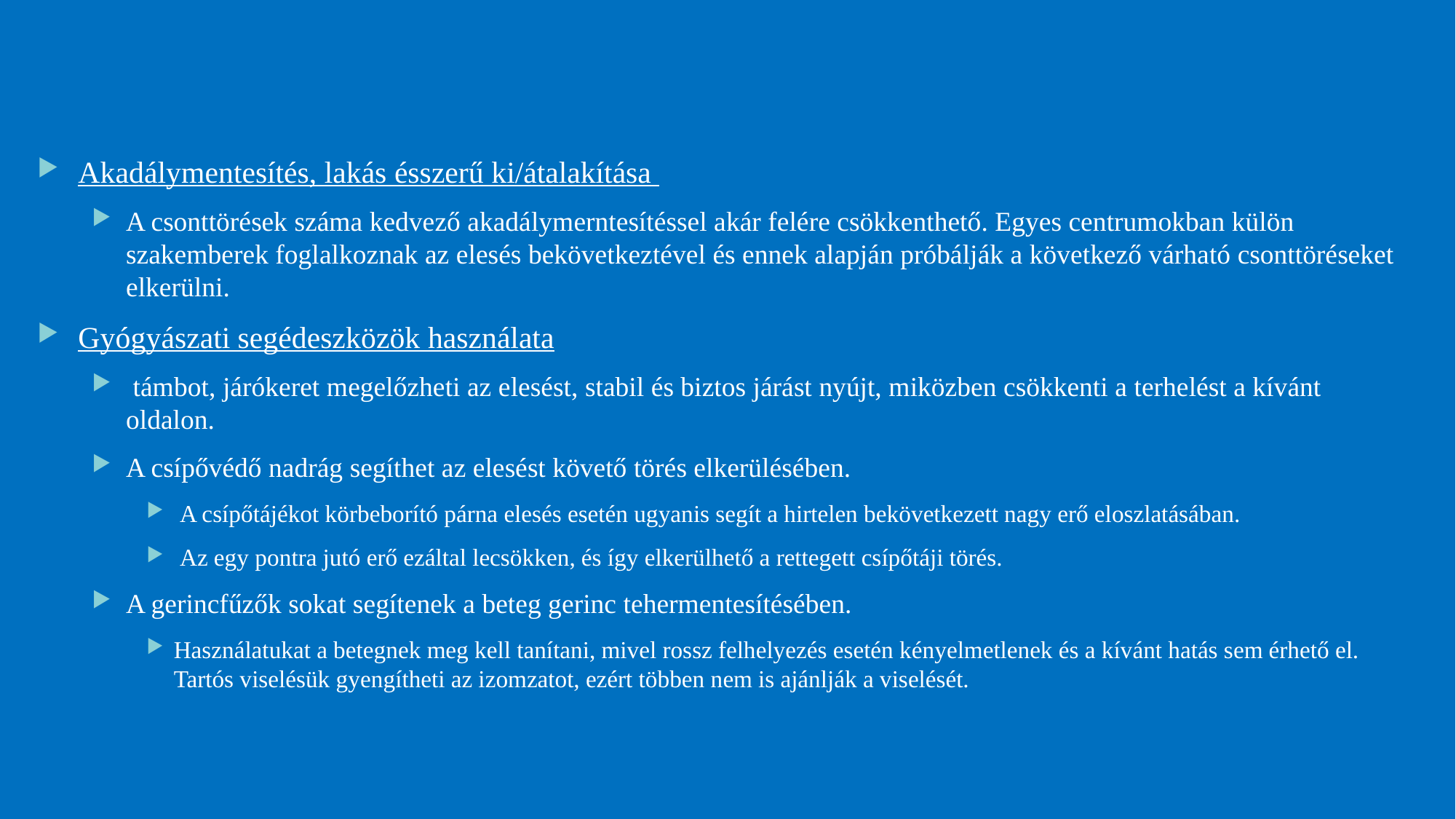

21
#
Akadálymentesítés, lakás ésszerű ki/átalakítása
A csonttörések száma kedvező akadálymerntesítéssel akár felére csökkenthető. Egyes centrumokban külön szakemberek foglalkoznak az elesés bekövetkeztével és ennek alapján próbálják a következő várható csonttöréseket elkerülni.
Gyógyászati segédeszközök használata
 támbot, járókeret megelőzheti az elesést, stabil és biztos járást nyújt, miközben csökkenti a terhelést a kívánt oldalon.
A csípővédő nadrág segíthet az elesést követő törés elkerülésében.
 A csípőtájékot körbeborító párna elesés esetén ugyanis segít a hirtelen bekövetkezett nagy erő eloszlatásában.
 Az egy pontra jutó erő ezáltal lecsökken, és így elkerülhető a rettegett csípőtáji törés.
A gerincfűzők sokat segítenek a beteg gerinc tehermentesítésében.
Használatukat a betegnek meg kell tanítani, mivel rossz felhelyezés esetén kényelmetlenek és a kívánt hatás sem érhető el. Tartós viselésük gyengítheti az izomzatot, ezért többen nem is ajánlják a viselését.